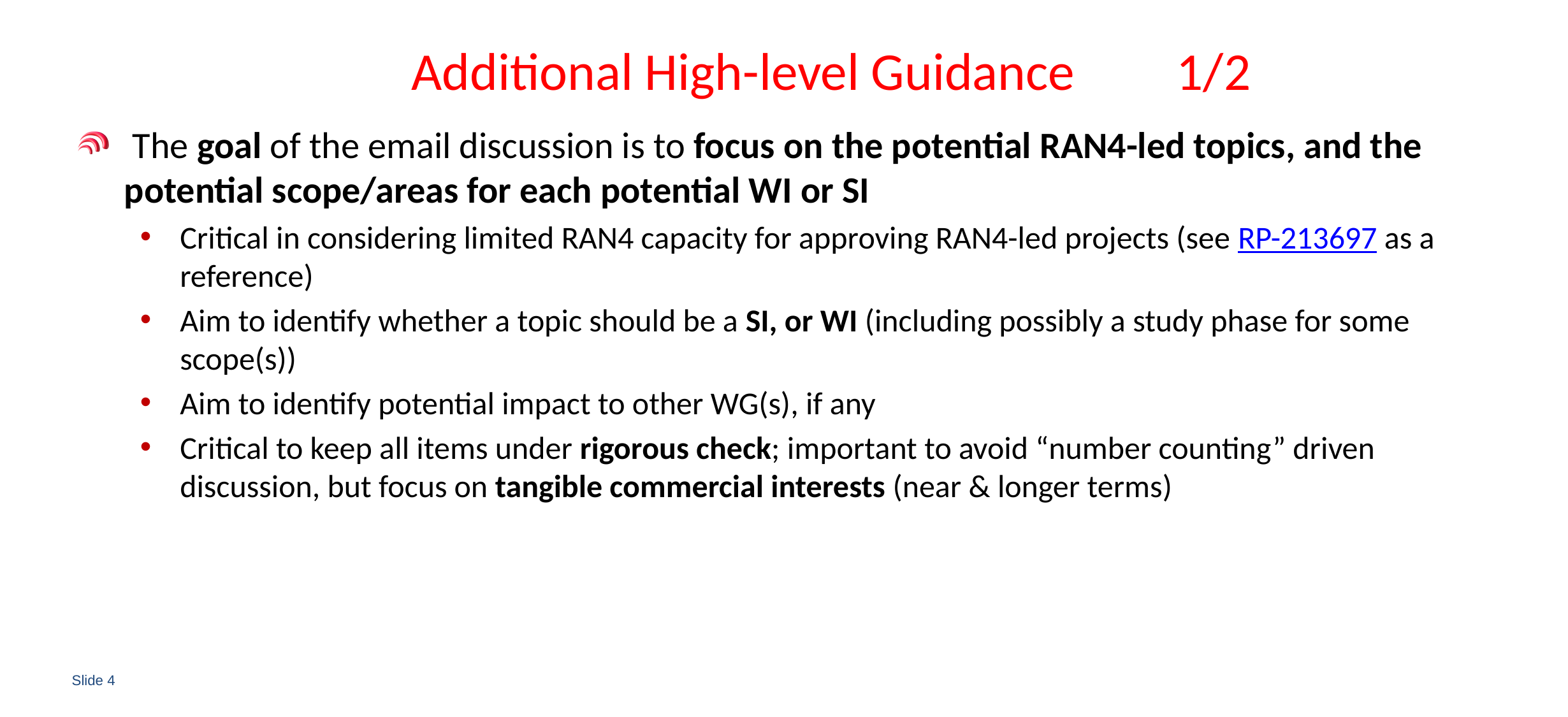

# Additional High-level Guidance		1/2
 The goal of the email discussion is to focus on the potential RAN4-led topics, and the potential scope/areas for each potential WI or SI
Critical in considering limited RAN4 capacity for approving RAN4-led projects (see RP-213697 as a reference)
Aim to identify whether a topic should be a SI, or WI (including possibly a study phase for some scope(s))
Aim to identify potential impact to other WG(s), if any
Critical to keep all items under rigorous check; important to avoid “number counting” driven discussion, but focus on tangible commercial interests (near & longer terms)